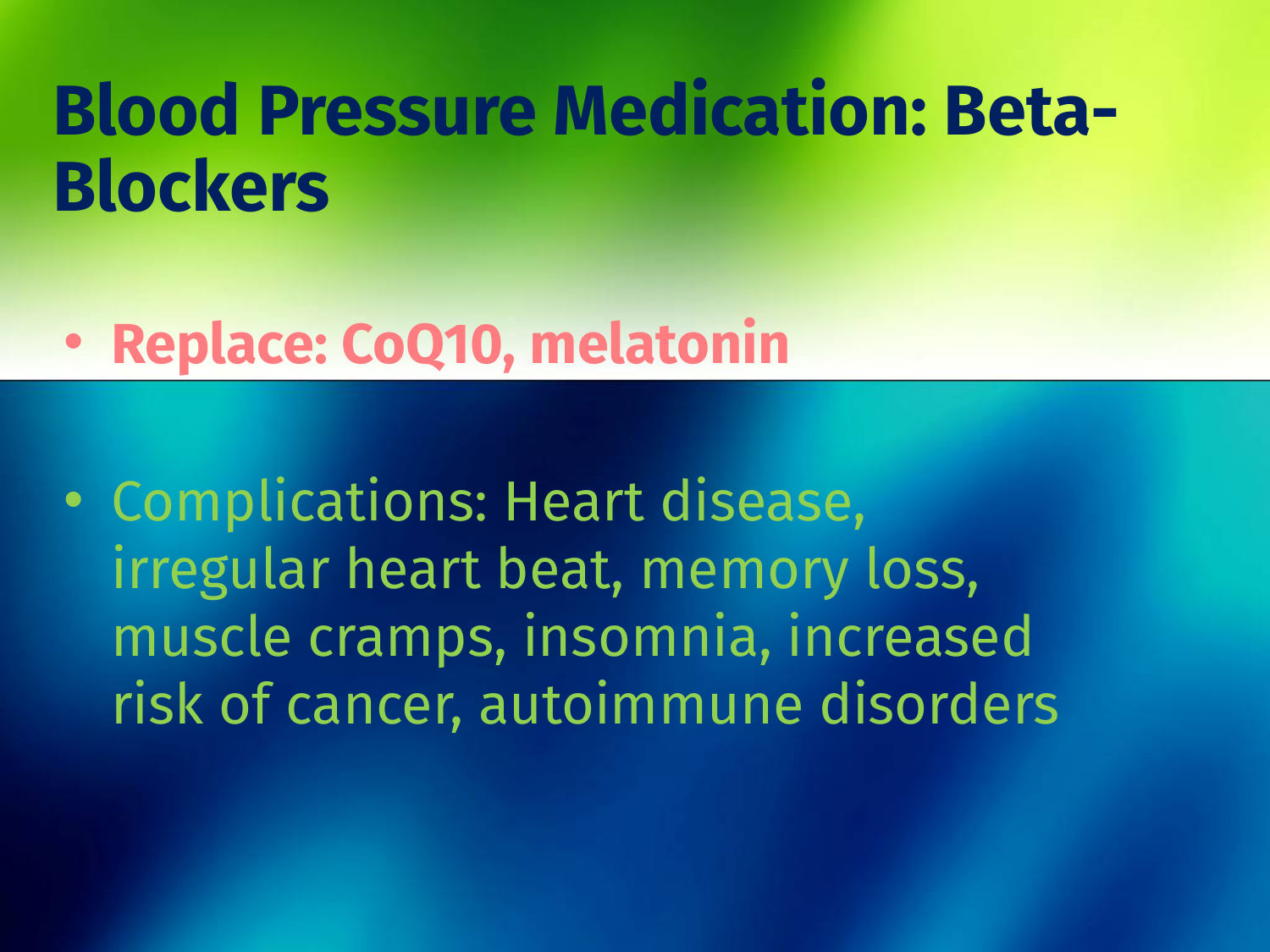

# Blood Pressure Medication: Beta-Blockers
Replace: CoQ10, melatonin

Complications: Heart disease, irregular heart beat, memory loss, muscle cramps, insomnia, increased risk of cancer, autoimmune disorders